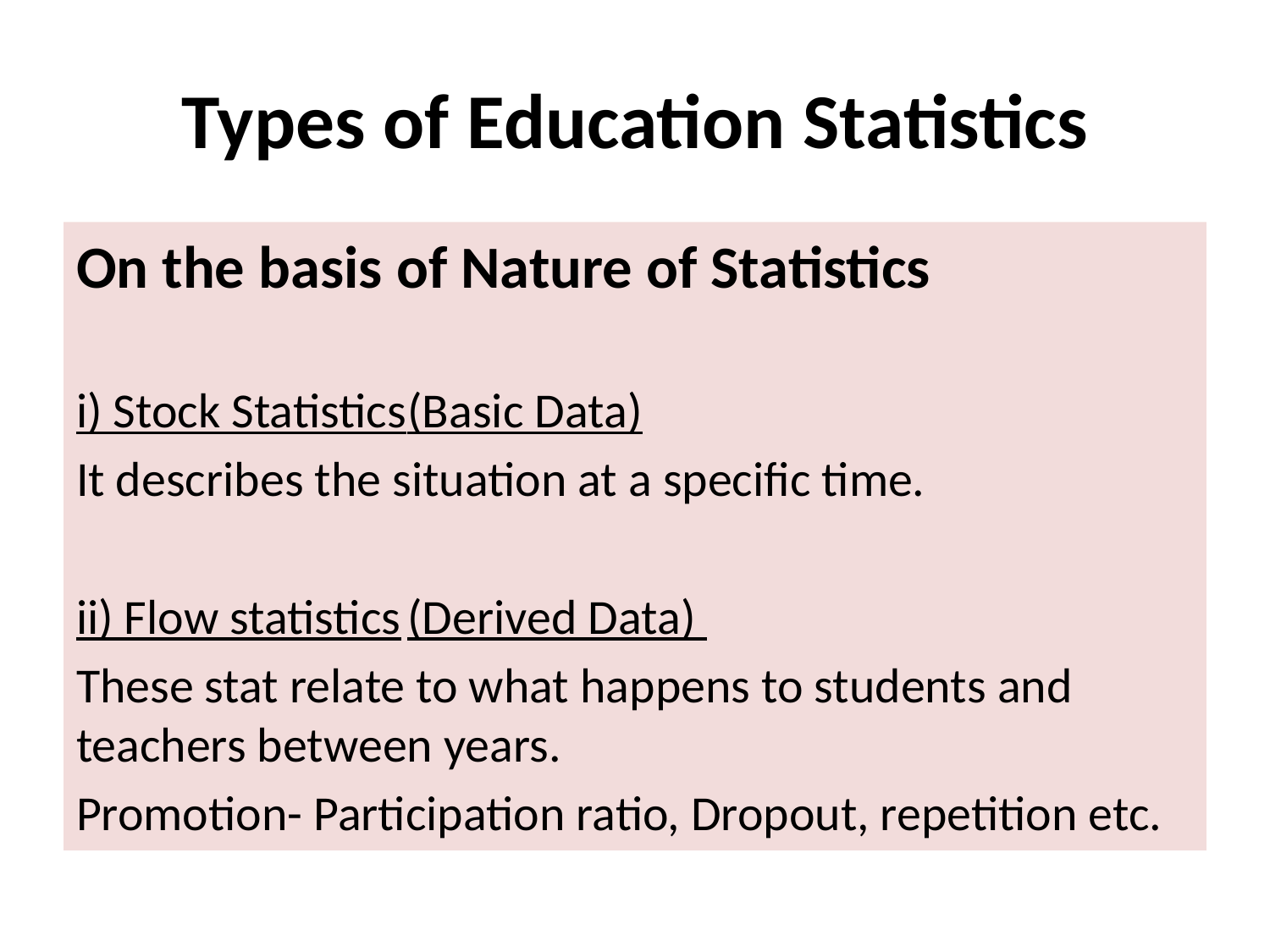

# Types of Education Statistics
On the basis of Nature of Statistics

i) Stock Statistics	(Basic Data)
It describes the situation at a specific time.

ii) Flow statistics		(Derived Data)
These stat relate to what happens to students and teachers between years.
Promotion- Participation ratio, Dropout, repetition etc.